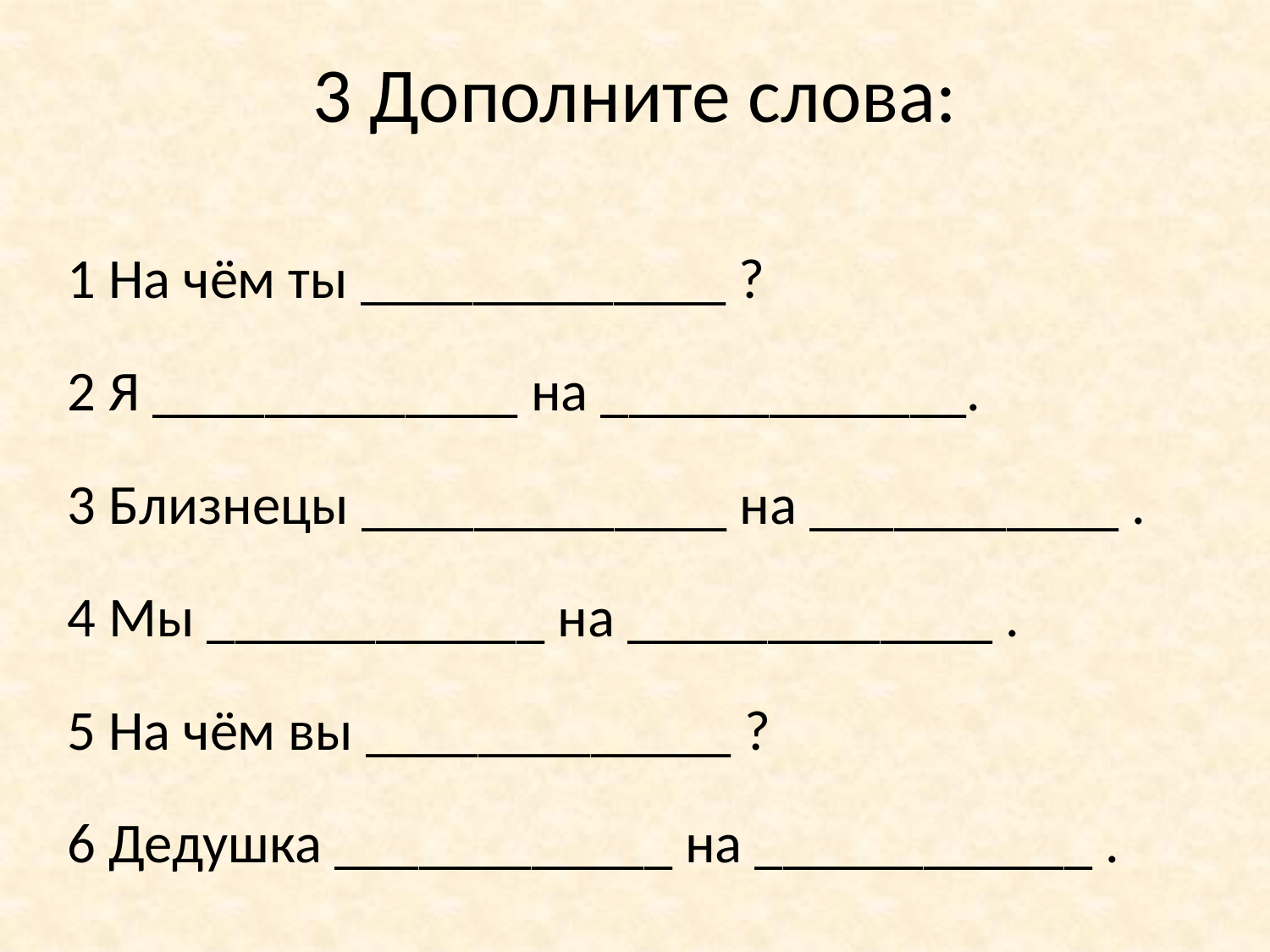

3 Дополните слова:
1 На чём ты _____________ ?
2 Я _____________ на _____________.
3 Близнецы _____________ на ___________ .
4 Мы ____________ на _____________ .
5 На чём вы _____________ ?
6 Дедушка ____________ на ____________ .